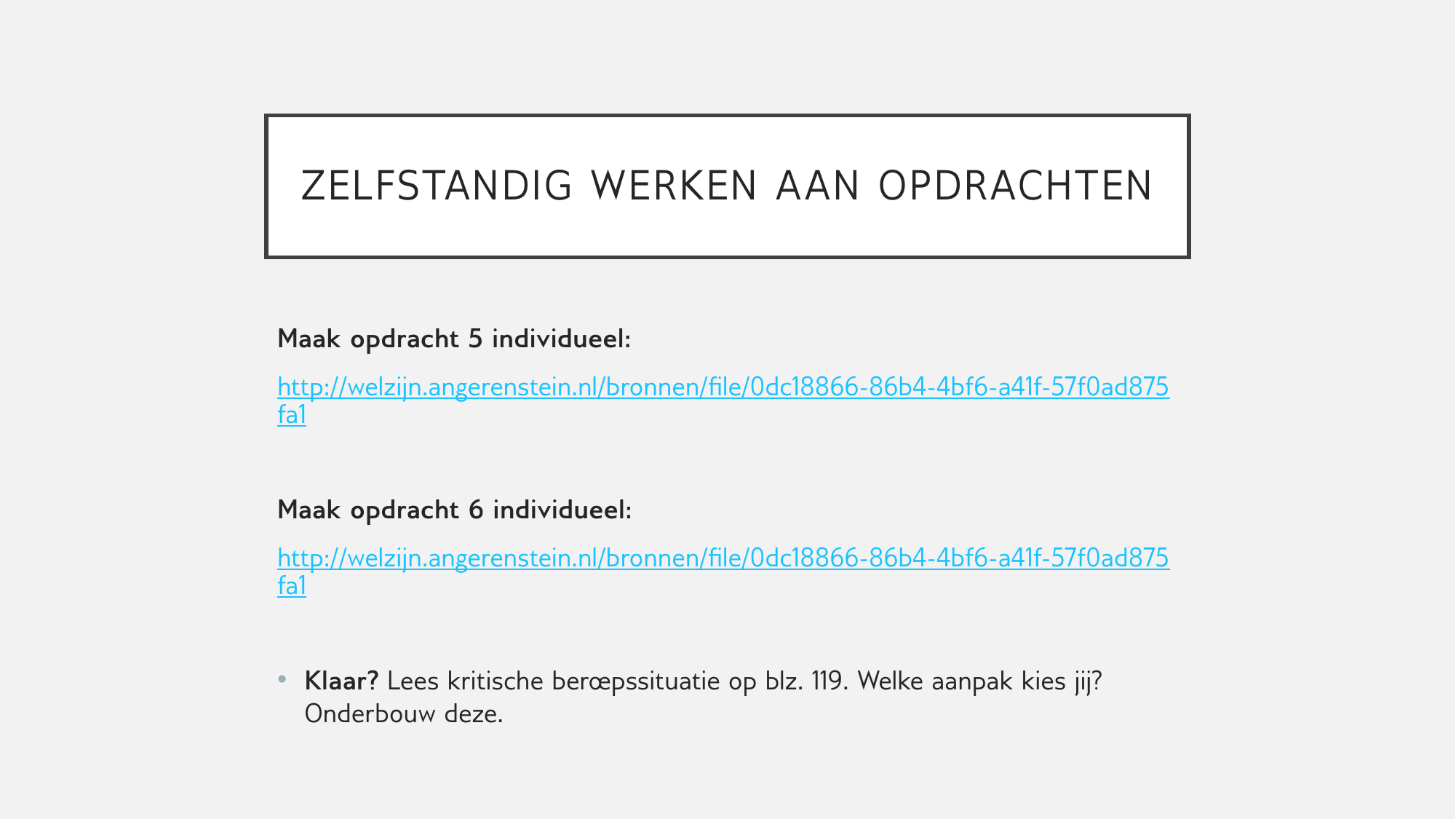

# Zelfstandig werken aan opdrachten
Maak opdracht 5 individueel:
http://welzijn.angerenstein.nl/bronnen/file/0dc18866-86b4-4bf6-a41f-57f0ad875fa1

Maak opdracht 6 individueel:
http://welzijn.angerenstein.nl/bronnen/file/0dc18866-86b4-4bf6-a41f-57f0ad875fa1

Klaar? Lees kritische beroepssituatie op blz. 119. Welke aanpak kies jij? Onderbouw deze.